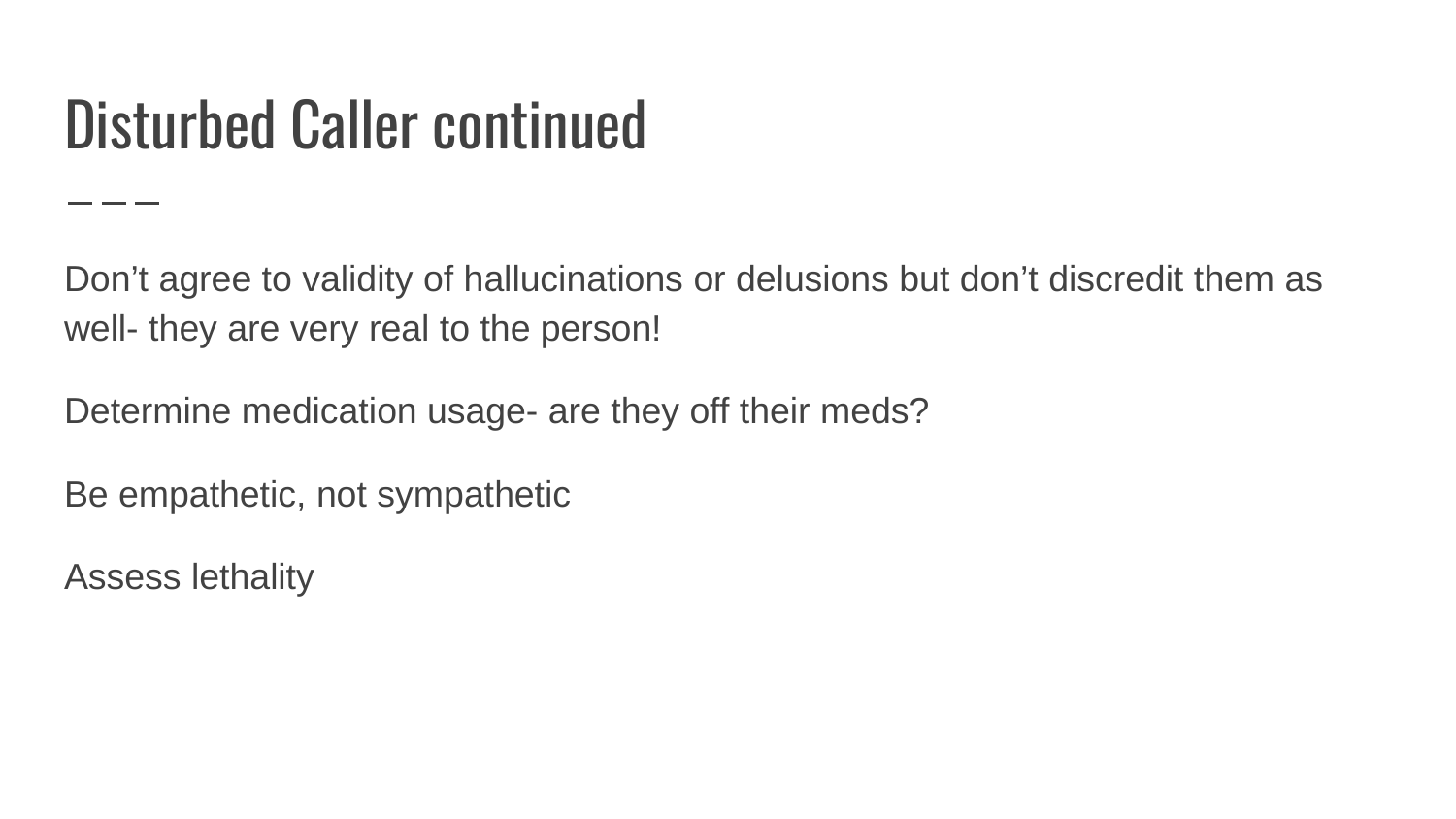

# Disturbed Caller continued
Don’t agree to validity of hallucinations or delusions but don’t discredit them as well- they are very real to the person!
Determine medication usage- are they off their meds?
Be empathetic, not sympathetic
Assess lethality